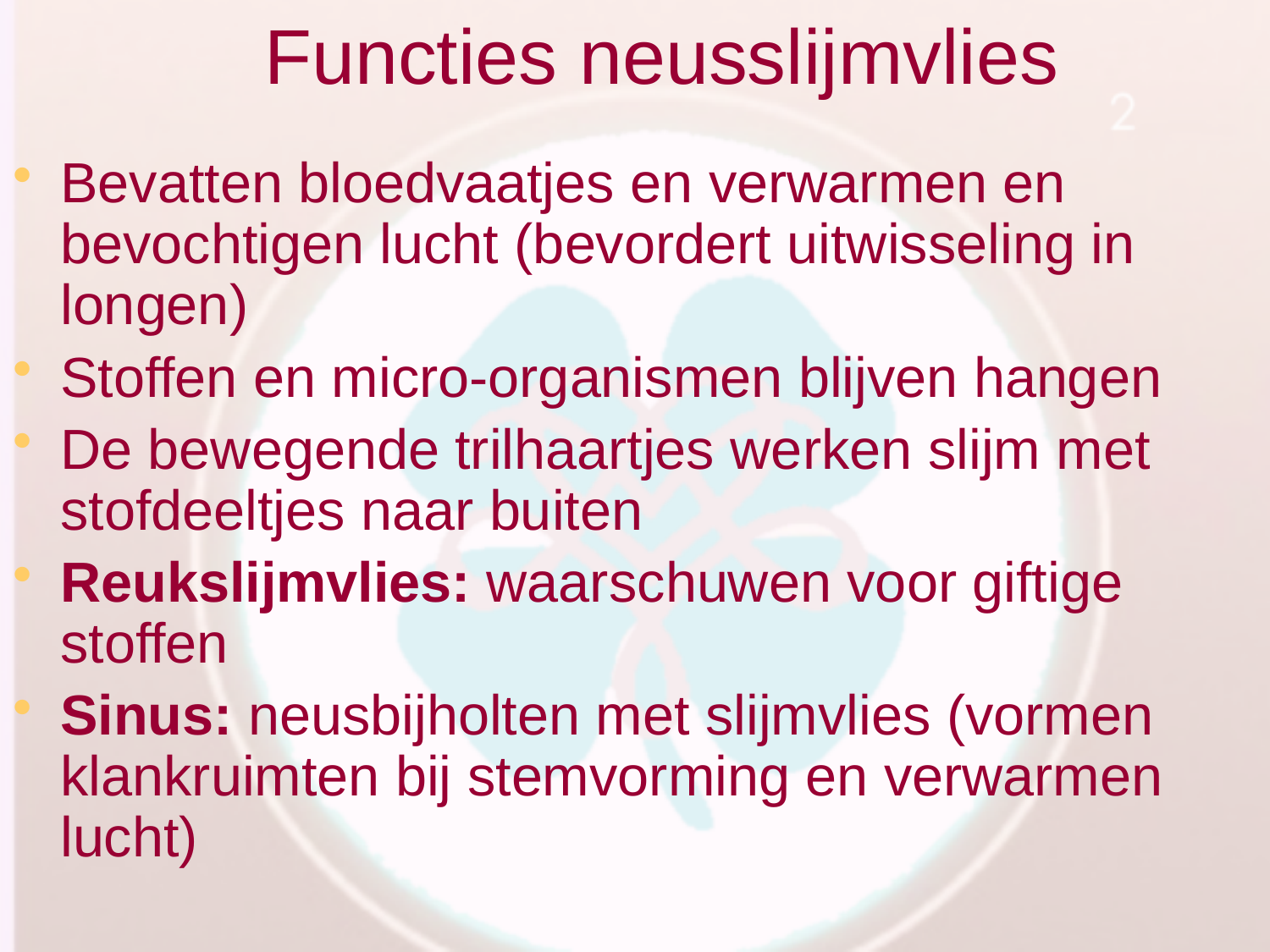

# Functies neusslijmvlies
Bevatten bloedvaatjes en verwarmen en bevochtigen lucht (bevordert uitwisseling in longen)
Stoffen en micro-organismen blijven hangen
De bewegende trilhaartjes werken slijm met stofdeeltjes naar buiten
Reukslijmvlies: waarschuwen voor giftige stoffen
Sinus: neusbijholten met slijmvlies (vormen klankruimten bij stemvorming en verwarmen lucht)